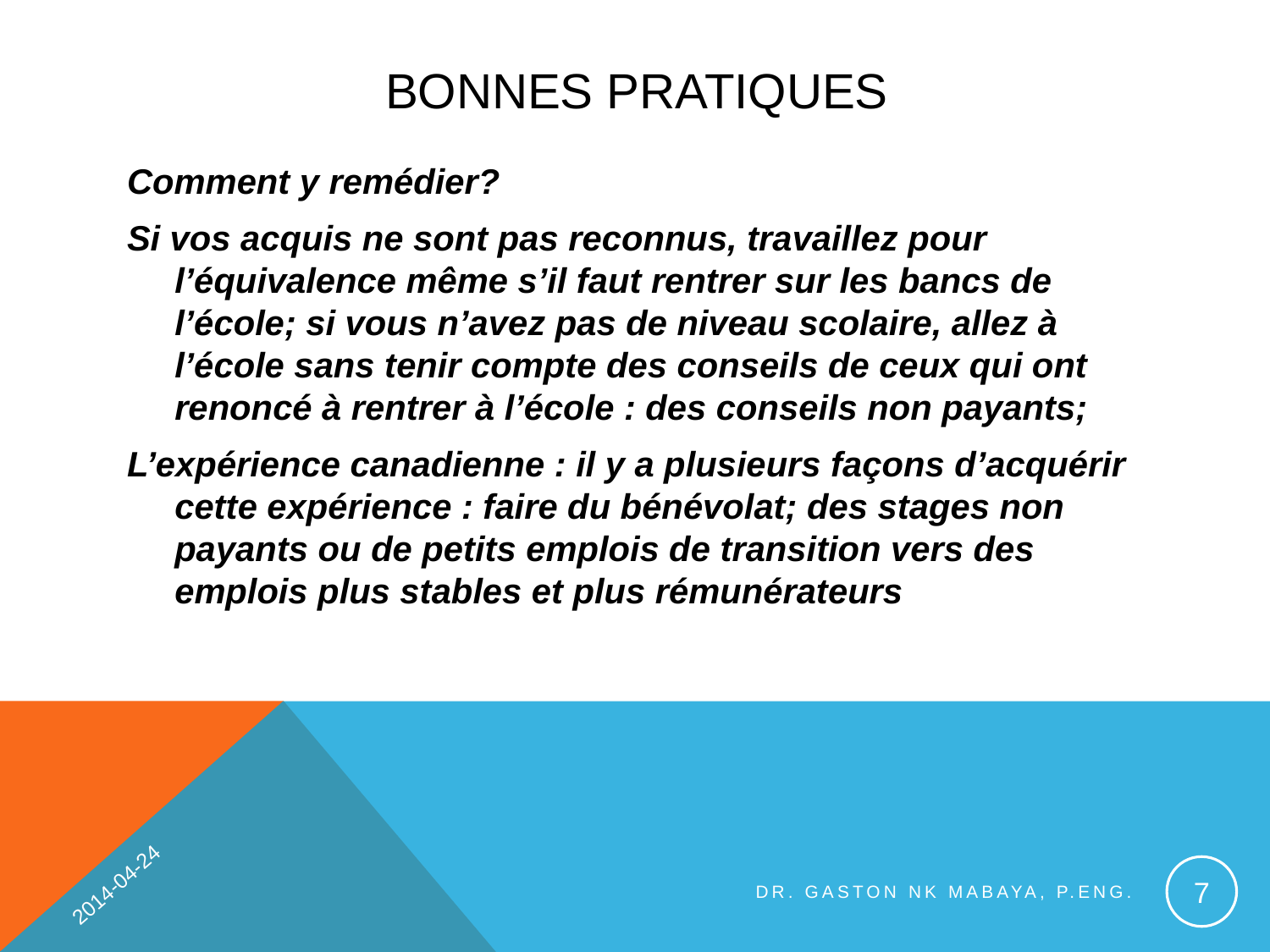

# Bonnes pratiques
Comment y remédier?
Si vos acquis ne sont pas reconnus, travaillez pour l’équivalence même s’il faut rentrer sur les bancs de l’école; si vous n’avez pas de niveau scolaire, allez à l’école sans tenir compte des conseils de ceux qui ont renoncé à rentrer à l’école : des conseils non payants;
L’expérience canadienne : il y a plusieurs façons d’acquérir cette expérience : faire du bénévolat; des stages non payants ou de petits emplois de transition vers des emplois plus stables et plus rémunérateurs

2014-04-24
7
Dr. Gaston NK Mabaya, P.Eng.